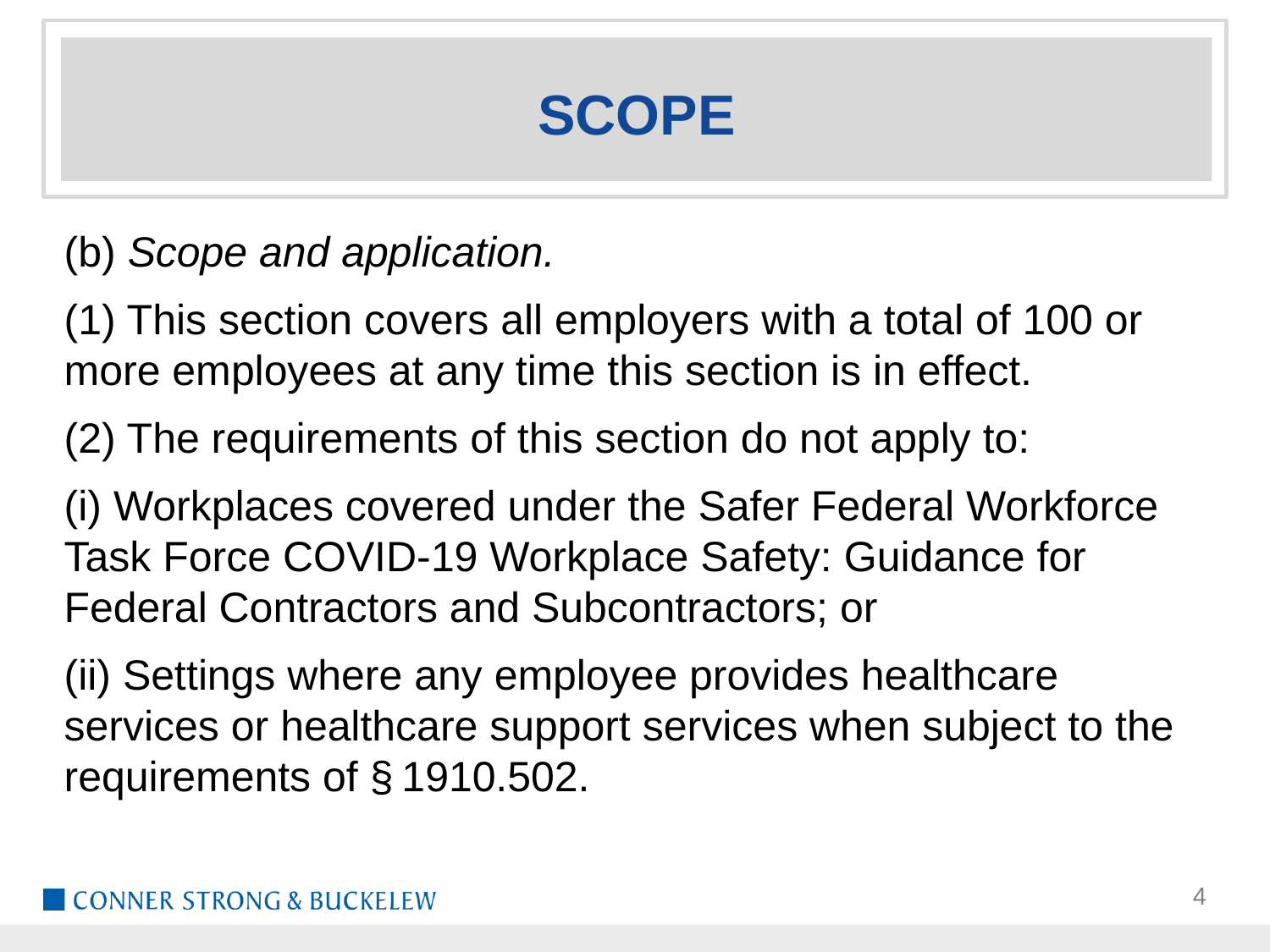

# SCOPE
(b) Scope and application.
(1) This section covers all employers with a total of 100 or more employees at any time this section is in effect.
(2) The requirements of this section do not apply to:
(i) Workplaces covered under the Safer Federal Workforce Task Force COVID-19 Workplace Safety: Guidance for Federal Contractors and Subcontractors; or
(ii) Settings where any employee provides healthcare services or healthcare support services when subject to the requirements of § 1910.502.